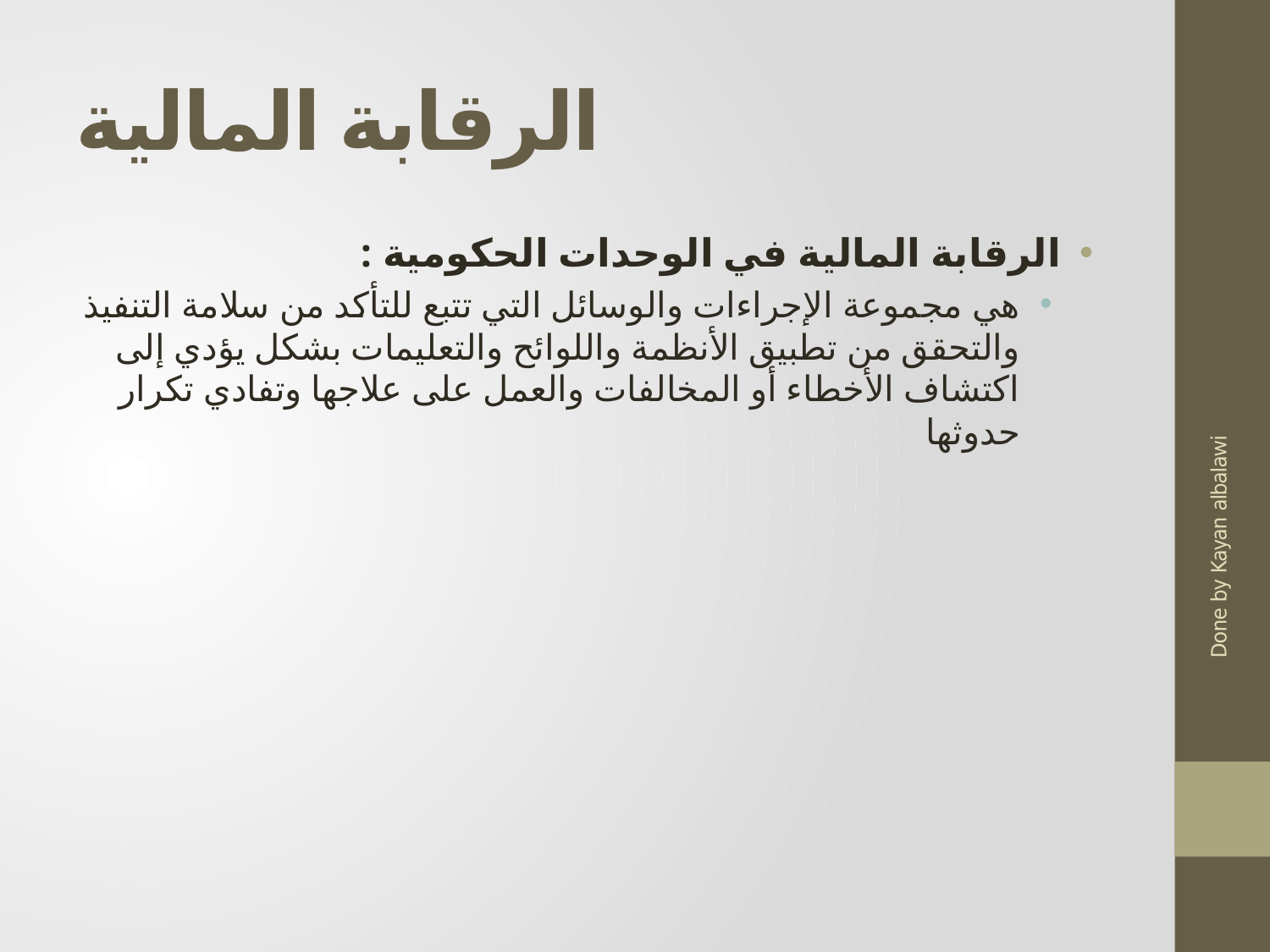

# الرقابة المالية
الرقابة المالية في الوحدات الحكومية :
هي مجموعة الإجراءات والوسائل التي تتبع للتأكد من سلامة التنفيذ والتحقق من تطبيق الأنظمة واللوائح والتعليمات بشكل يؤدي إلى اكتشاف الأخطاء أو المخالفات والعمل على علاجها وتفادي تكرار حدوثها
Done by Kayan albalawi